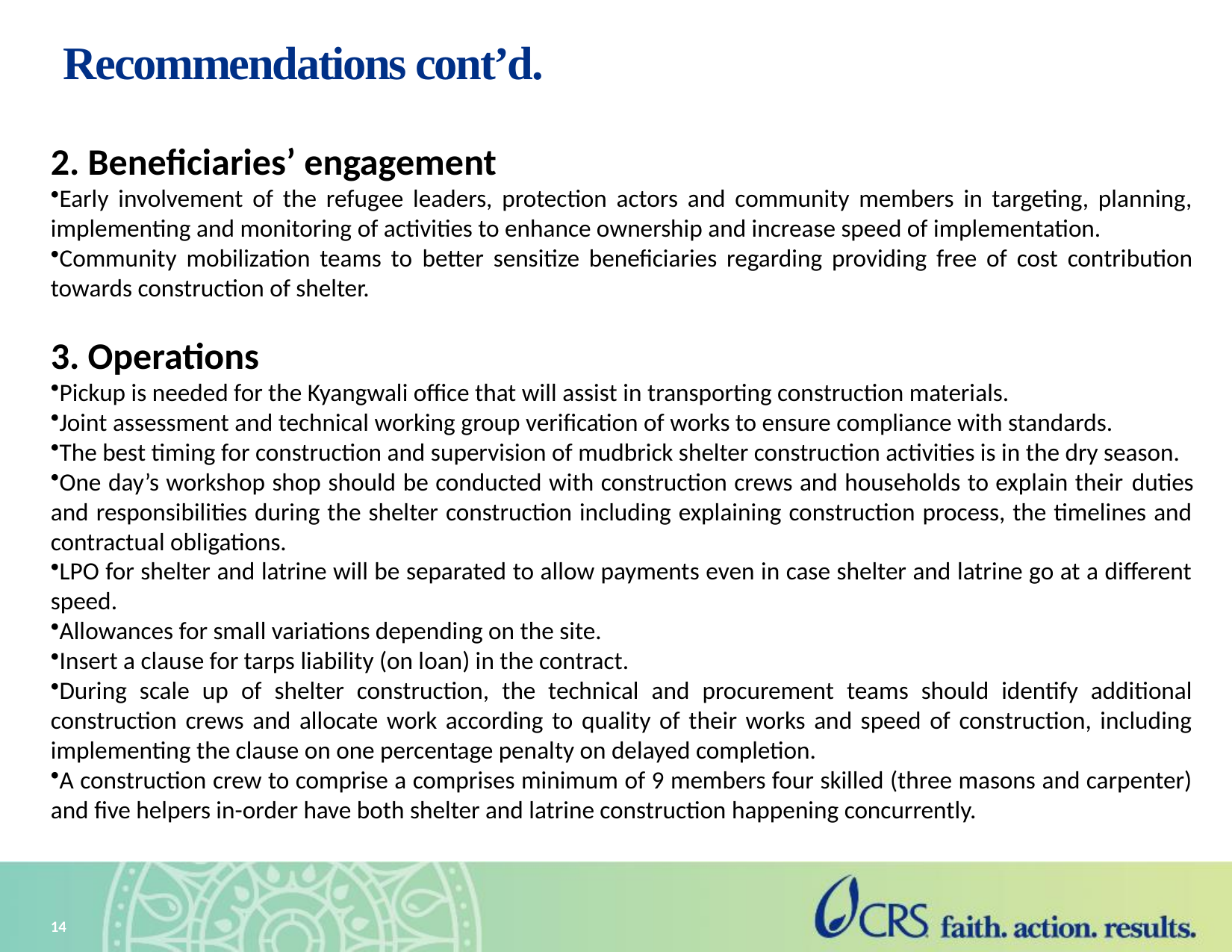

# Recommendations cont’d.
2. Beneficiaries’ engagement
Early involvement of the refugee leaders, protection actors and community members in targeting, planning, implementing and monitoring of activities to enhance ownership and increase speed of implementation.
Community mobilization teams to better sensitize beneficiaries regarding providing free of cost contribution towards construction of shelter.

3. Operations
Pickup is needed for the Kyangwali office that will assist in transporting construction materials.
Joint assessment and technical working group verification of works to ensure compliance with standards.
The best timing for construction and supervision of mudbrick shelter construction activities is in the dry season.
One day’s workshop shop should be conducted with construction crews and households to explain their duties and responsibilities during the shelter construction including explaining construction process, the timelines and contractual obligations.
LPO for shelter and latrine will be separated to allow payments even in case shelter and latrine go at a different speed.
Allowances for small variations depending on the site.
Insert a clause for tarps liability (on loan) in the contract.
During scale up of shelter construction, the technical and procurement teams should identify additional construction crews and allocate work according to quality of their works and speed of construction, including implementing the clause on one percentage penalty on delayed completion.
A construction crew to comprise a comprises minimum of 9 members four skilled (three masons and carpenter) and five helpers in-order have both shelter and latrine construction happening concurrently.
14